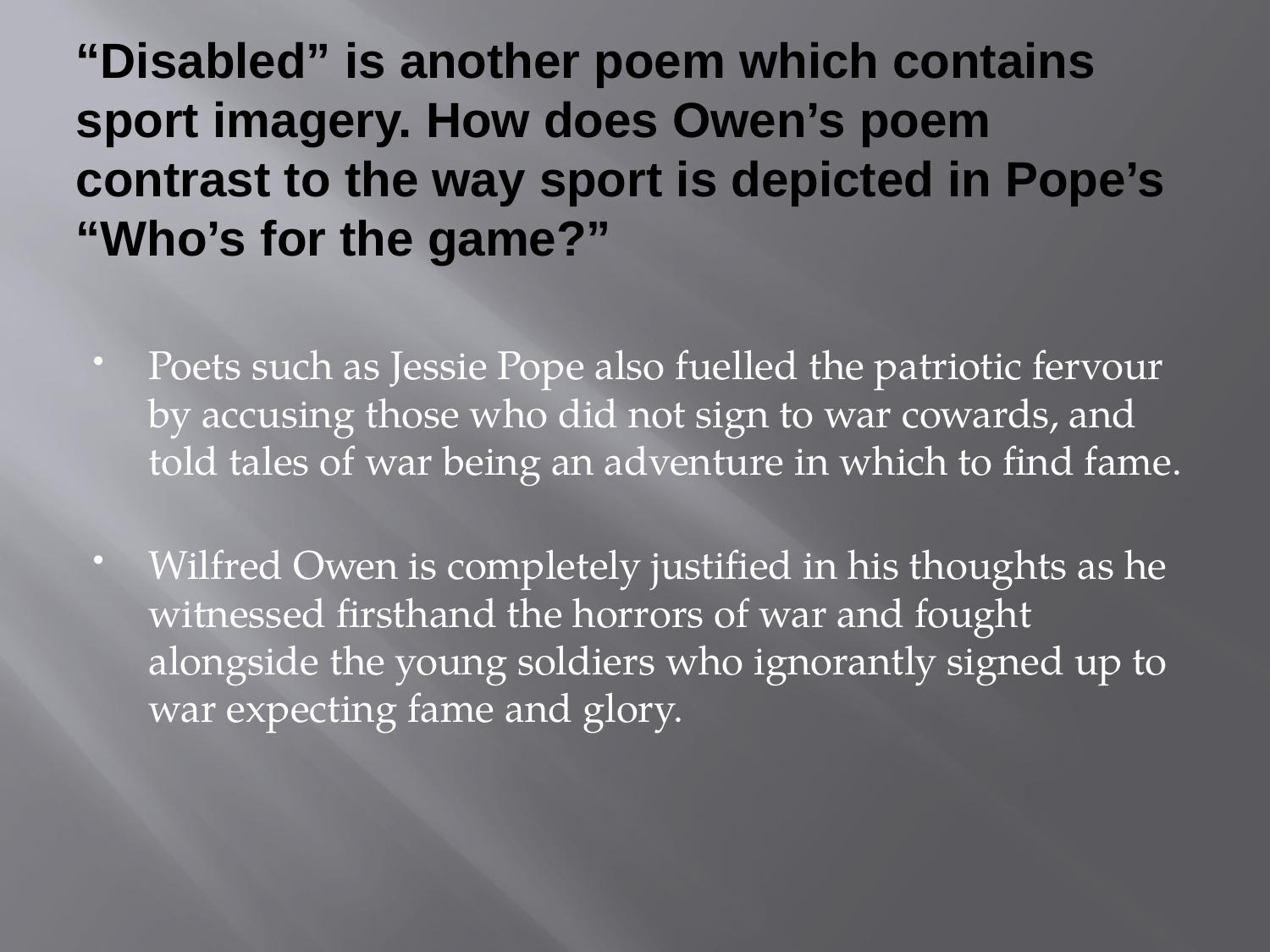

# “Disabled” is another poem which contains sport imagery. How does Owen’s poem contrast to the way sport is depicted in Pope’s “Who’s for the game?”

Poets such as Jessie Pope also fuelled the patriotic fervour by accusing those who did not sign to war cowards, and told tales of war being an adventure in which to find fame.
Wilfred Owen is completely justified in his thoughts as he witnessed firsthand the horrors of war and fought alongside the young soldiers who ignorantly signed up to war expecting fame and glory.